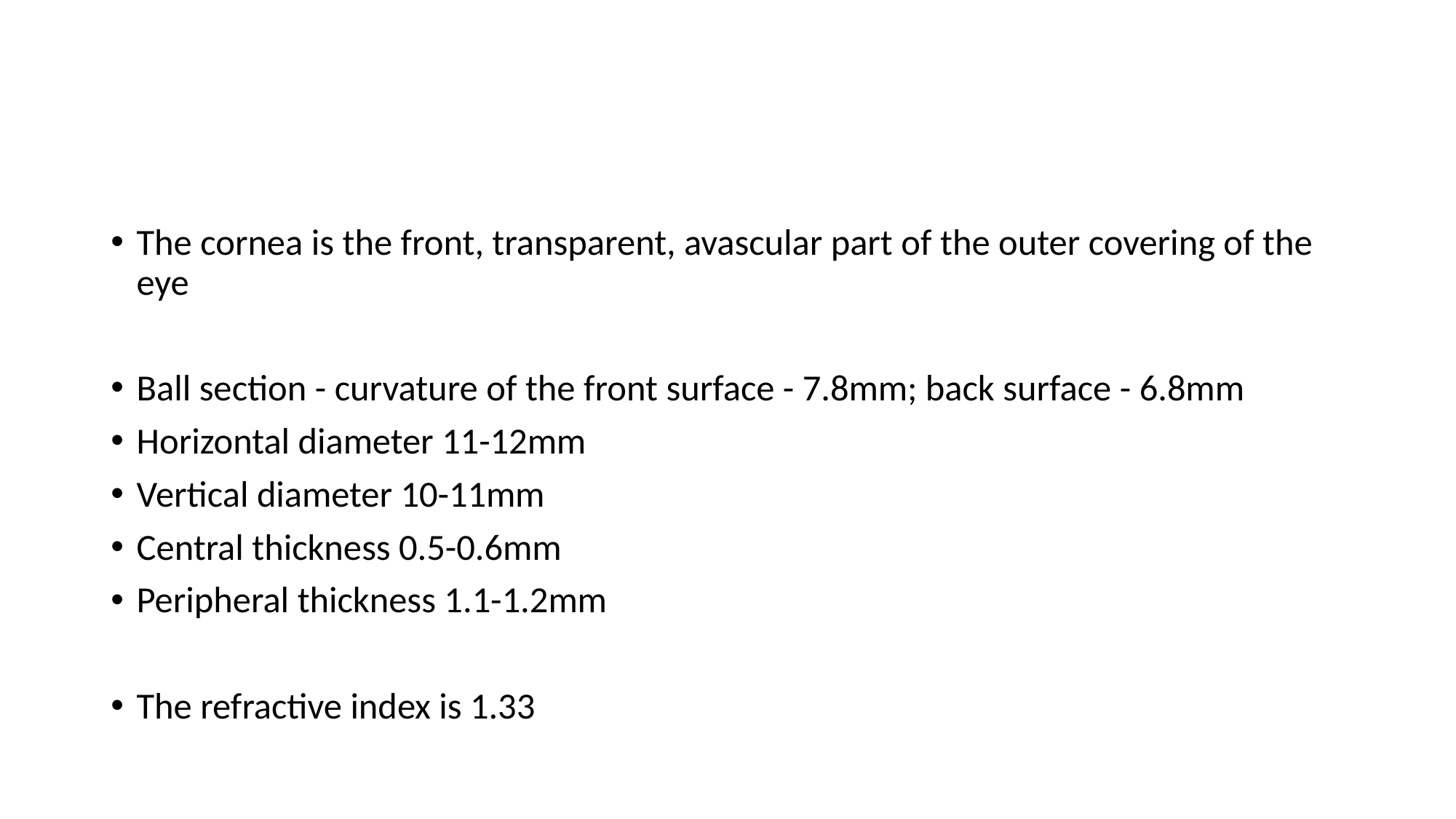

#
The cornea is the front, transparent, avascular part of the outer covering of the eye

Ball section - curvature of the front surface - 7.8mm; back surface - 6.8mm
Horizontal diameter 11-12mm
Vertical diameter 10-11mm
Central thickness 0.5-0.6mm
Peripheral thickness 1.1-1.2mm

The refractive index is 1.33